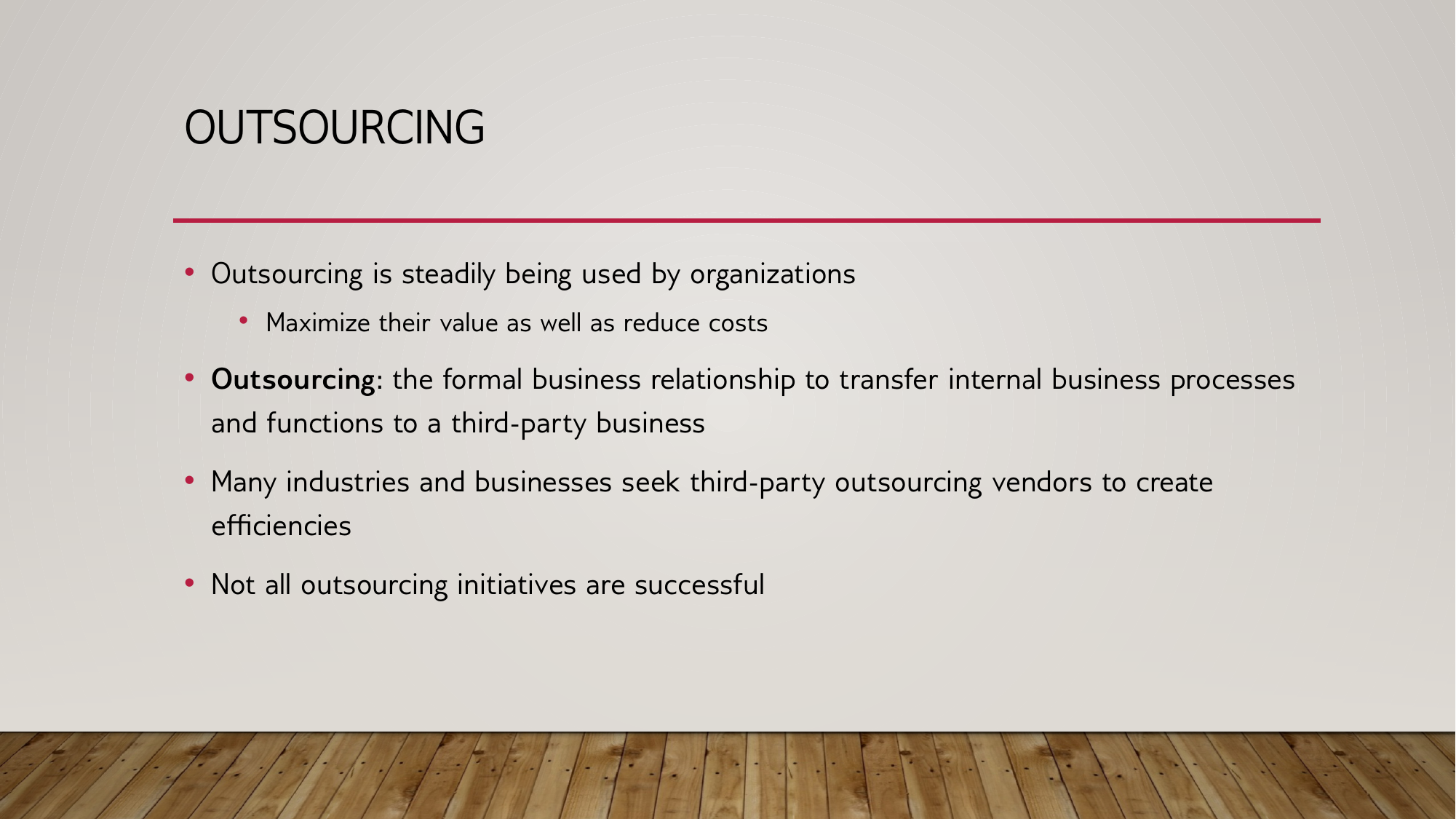

# Outsourcing
Outsourcing is steadily being used by organizations
Maximize their value as well as reduce costs
Outsourcing: the formal business relationship to transfer internal business processes and functions to a third-party business
Many industries and businesses seek third-party outsourcing vendors to create efficiencies
Not all outsourcing initiatives are successful